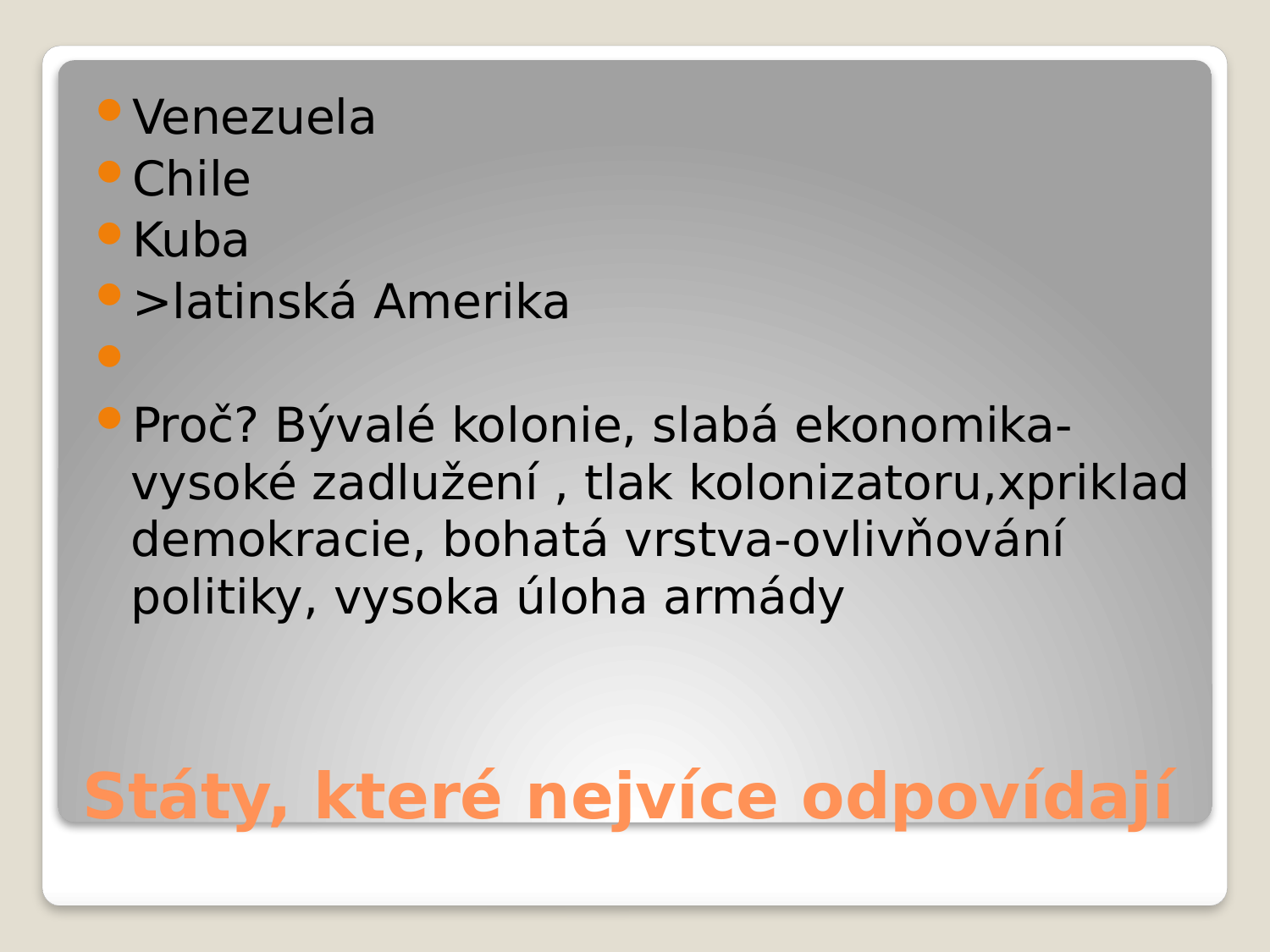

Venezuela
Chile
Kuba
>latinská Amerika

Proč? Bývalé kolonie, slabá ekonomika-vysoké zadlužení , tlak kolonizatoru,xpriklad demokracie, bohatá vrstva-ovlivňování politiky, vysoka úloha armády

# Státy, které nejvíce odpovídají